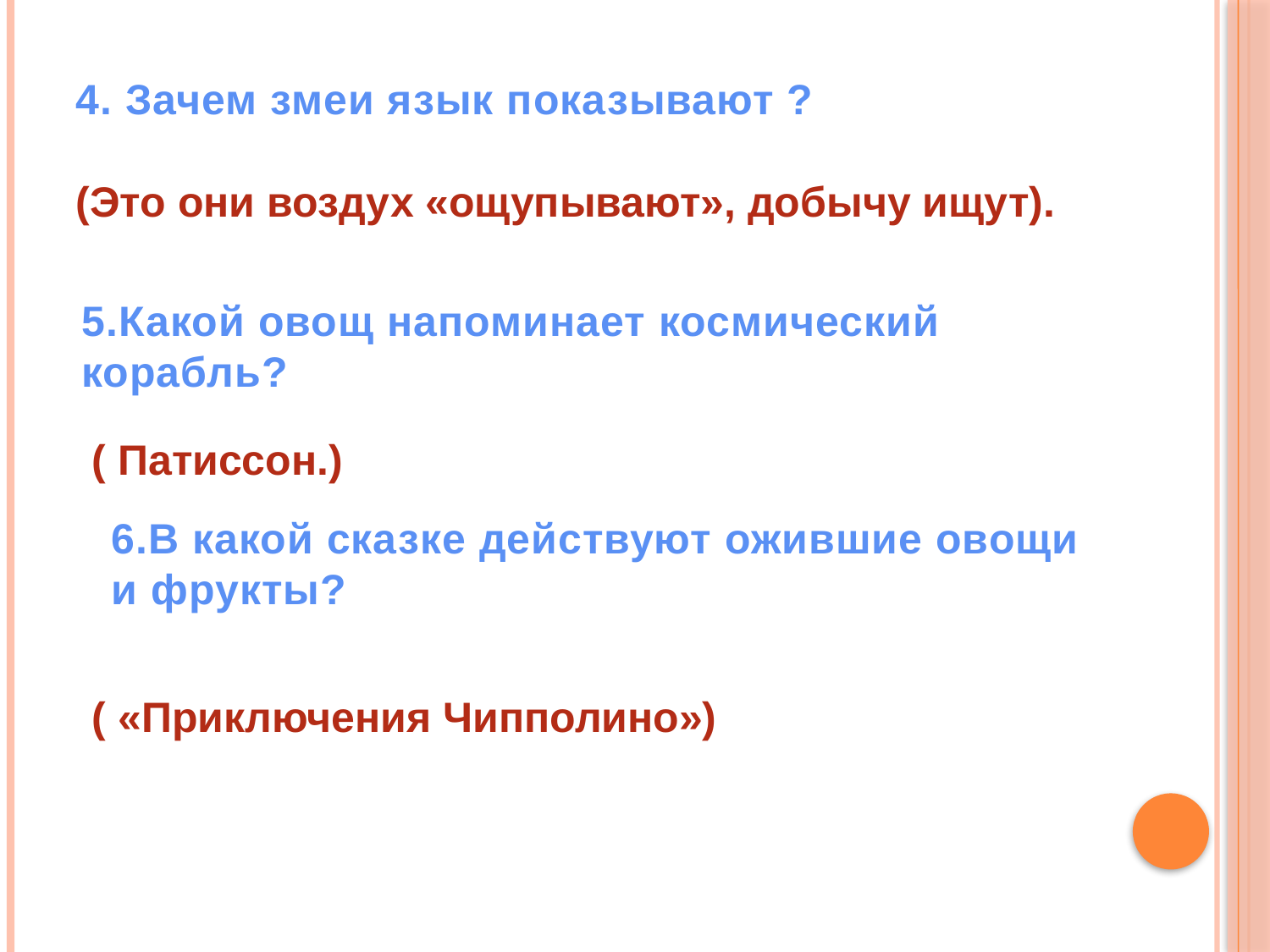

# 4. Зачем змеи язык показывают ?
(Это они воздух «ощупывают», добычу ищут).
5.Какой овощ напоминает космический корабль?
( Патиссон.)
6.В какой сказке действуют ожившие овощи и фрукты?
( «Приключения Чипполино»)